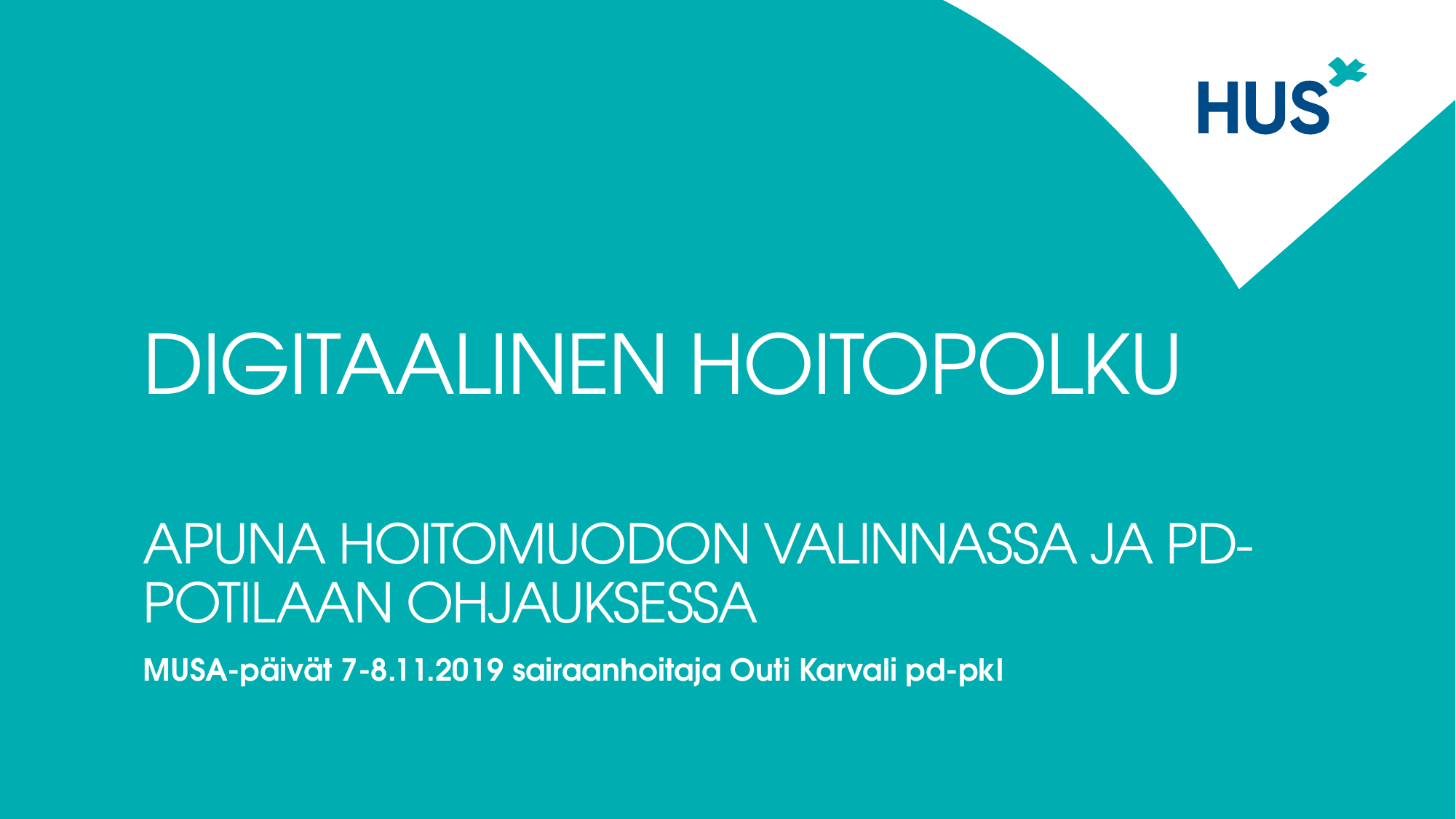

# DIGITAALINEN HOITOPOLKU APUNA HOITOMUODON VALINNASSA JA PD-POTILAAN OHJAUKSESSA
MUSA-päivät 7-8.11.2019 sairaanhoitaja Outi Karvali pd-pkl